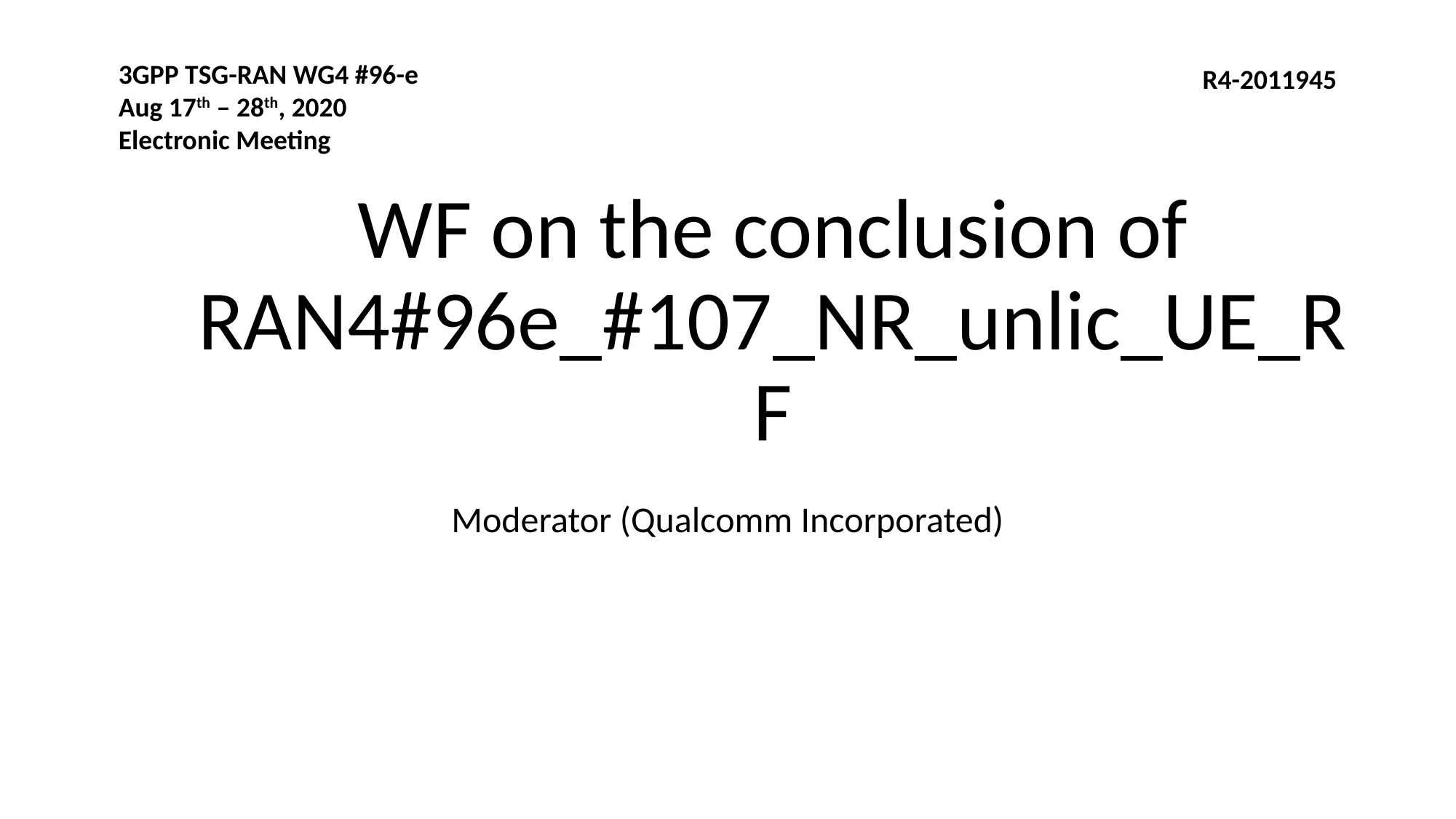

3GPP TSG-RAN WG4 #96-e
Aug 17th ‒ 28th, 2020
Electronic Meeting
R4-2011945
# WF on the conclusion of RAN4#96e_#107_NR_unlic_UE_RF
Moderator (Qualcomm Incorporated)